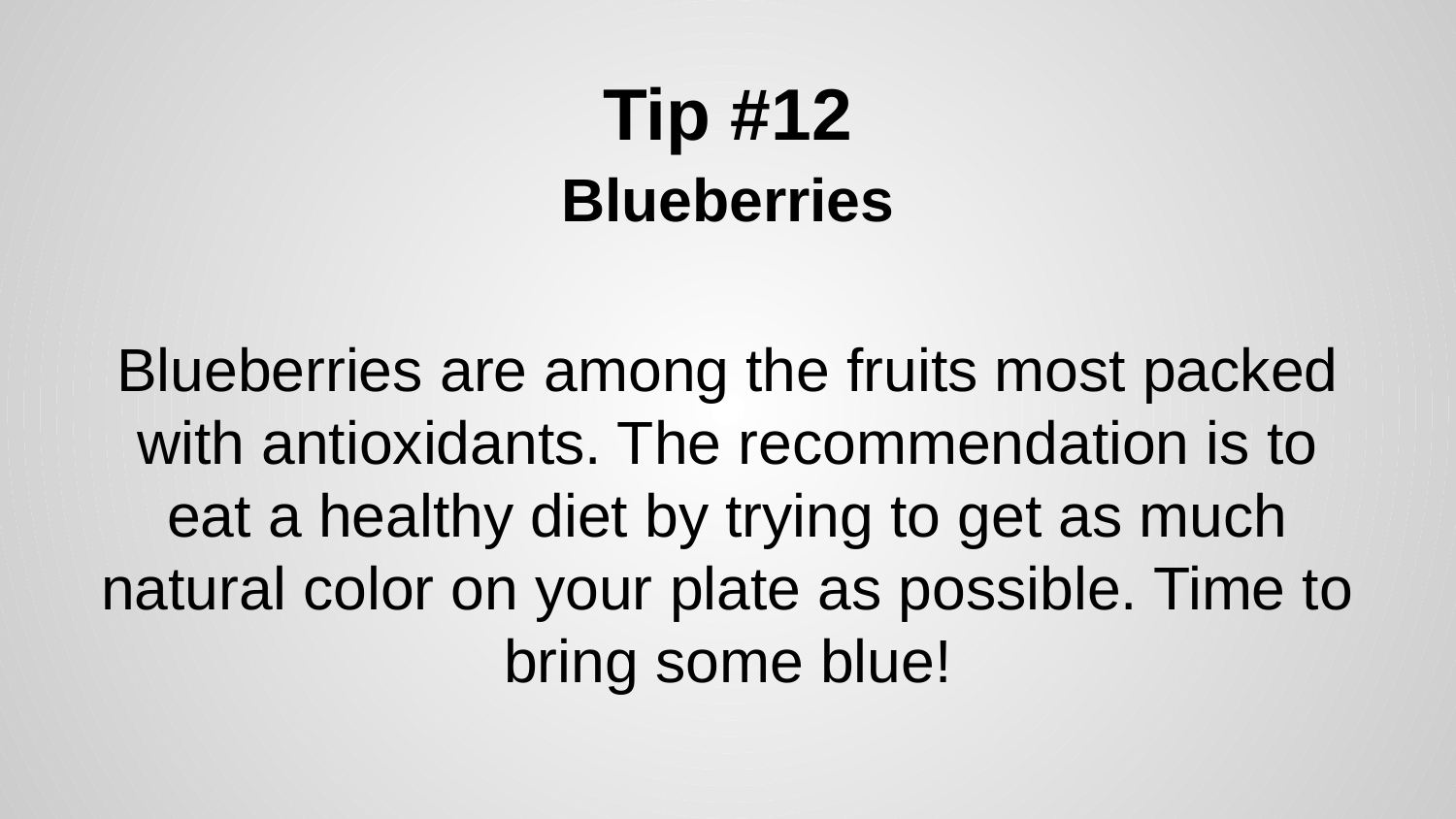

# Tip #12

Blueberries

Blueberries are among the fruits most packed with antioxidants. The recommendation is to eat a healthy diet by trying to get as much natural color on your plate as possible. Time to bring some blue!